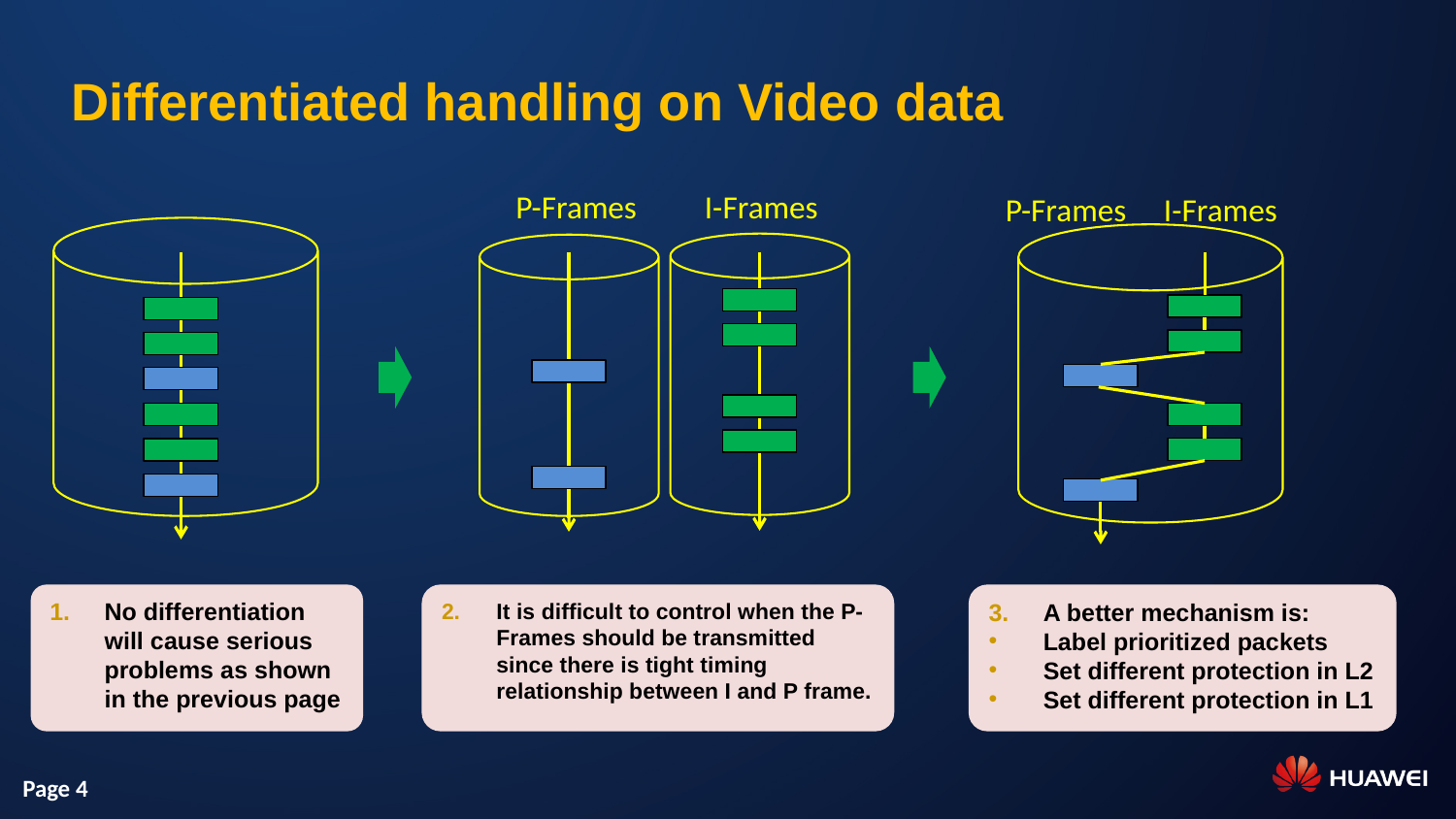

Differentiated handling on Video data
P-Frames
I-Frames
P-Frames
I-Frames

No differentiation will cause serious problems as shown in the previous page
It is difficult to control when the P-Frames should be transmitted since there is tight timing relationship between I and P frame.
A better mechanism is:
Label prioritized packets
Set different protection in L2
Set different protection in L1